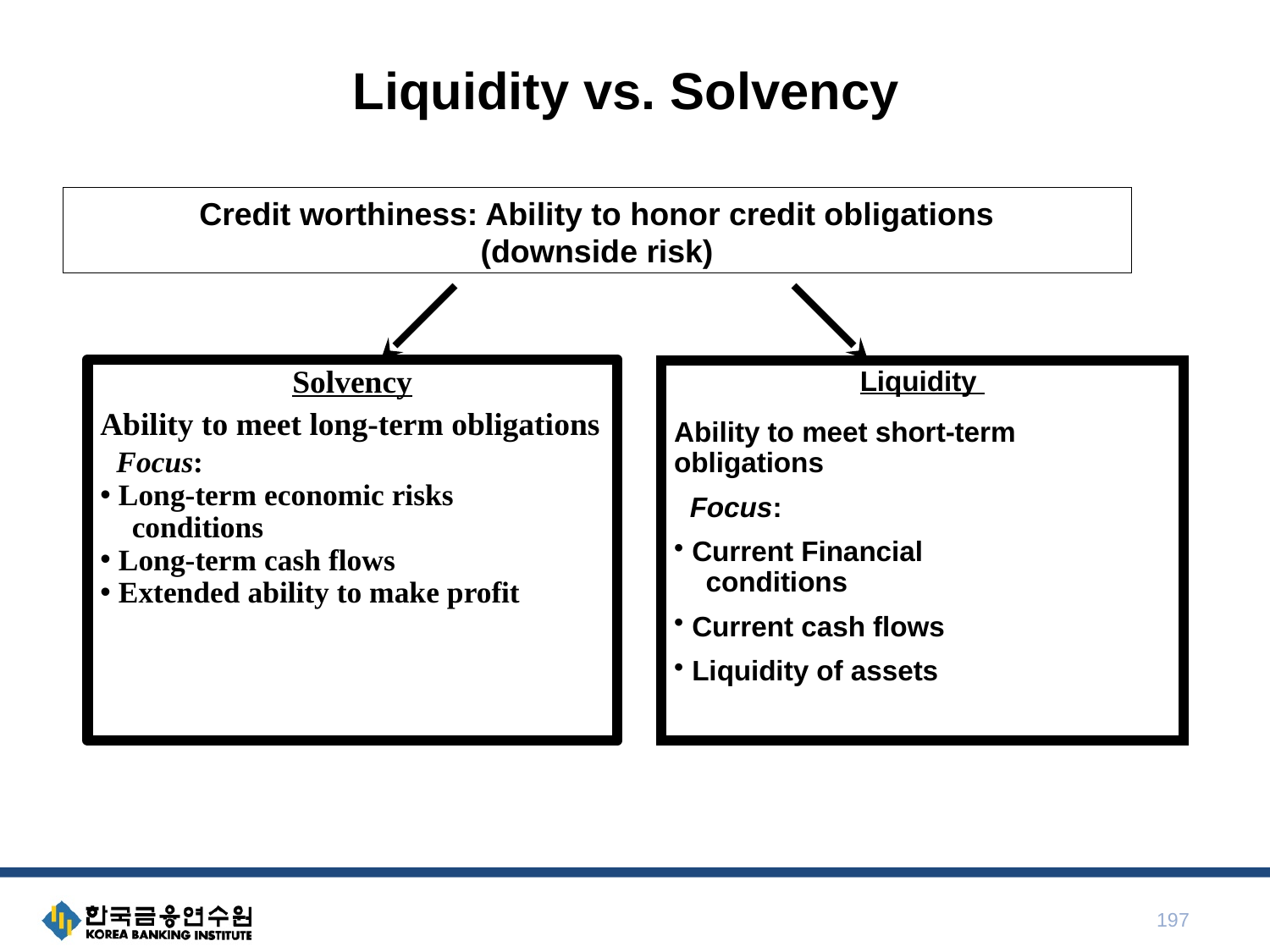

# Liquidity vs. Solvency
Credit worthiness: Ability to honor credit obligations
(downside risk)

Solvency
Ability to meet long-term obligations
  Focus:
 Long-term economic risks		conditions
 Long-term cash flows
 Extended ability to make profit
Liquidity
Ability to meet short-term obligations
  Focus:
 Current Financial 		conditions
 Current cash flows
 Liquidity of assets
197